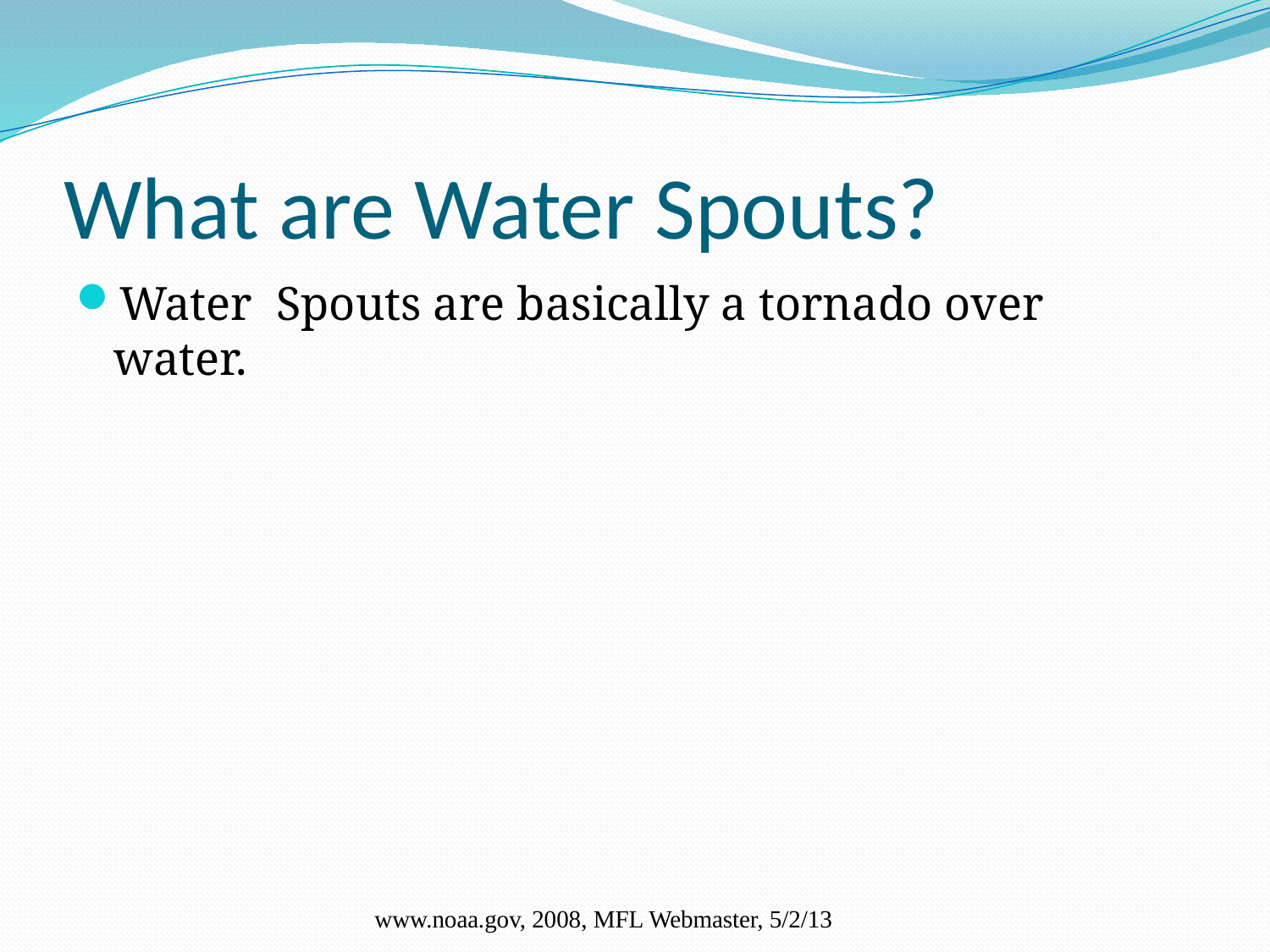

# What are Water Spouts?
Water  Spouts are basically a tornado over  water.
www.noaa.gov, 2008, MFL Webmaster, 5/2/13